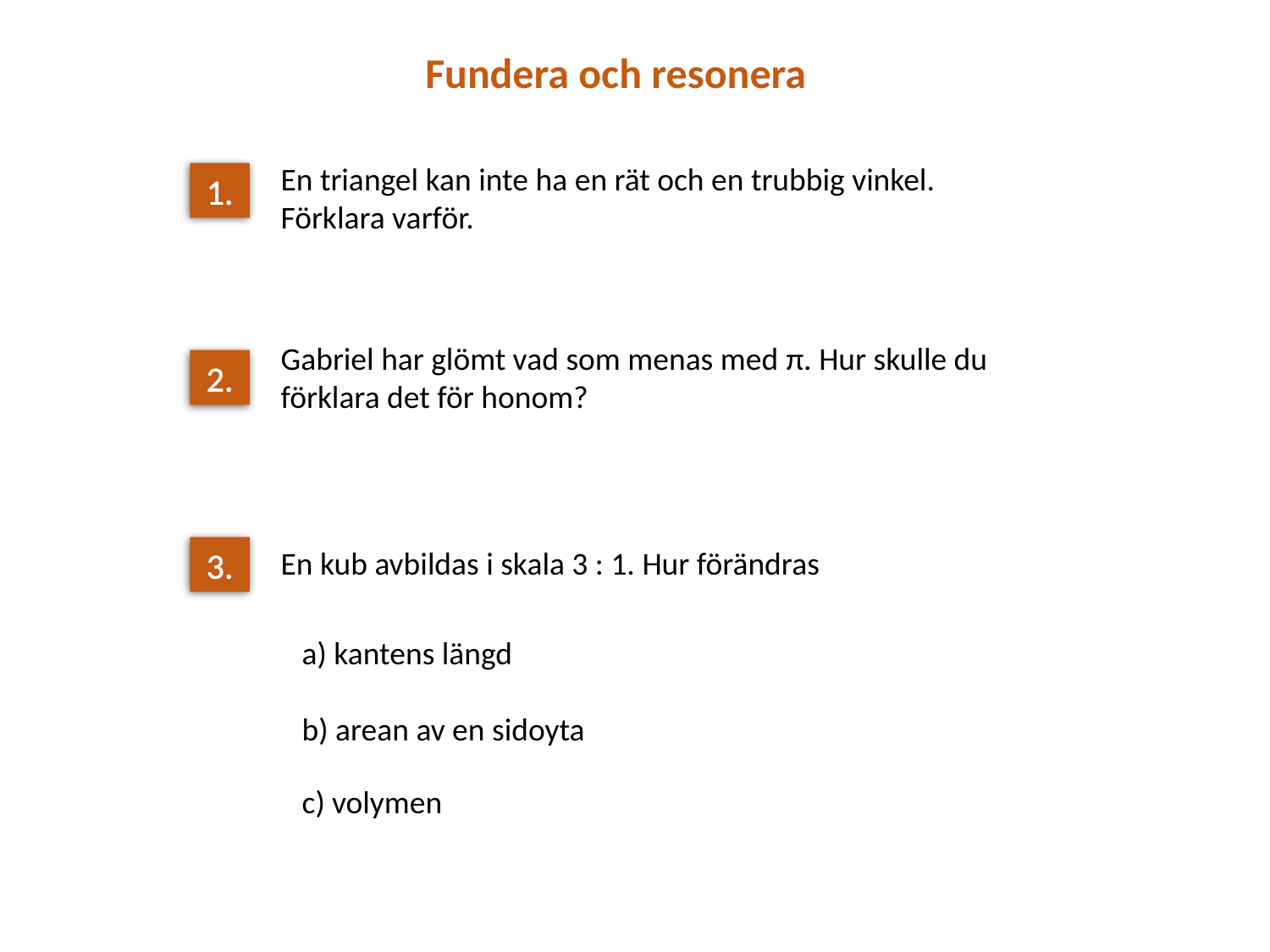

Fundera och resonera
En triangel kan inte ha en rät och en trubbig vinkel. Förklara varför.
1.
Gabriel har glömt vad som menas med π. Hur skulle du förklara det för honom?
2.
3.
En kub avbildas i skala 3 : 1. Hur förändras
a) kantens längd
b) arean av en sidoyta
c) volymen